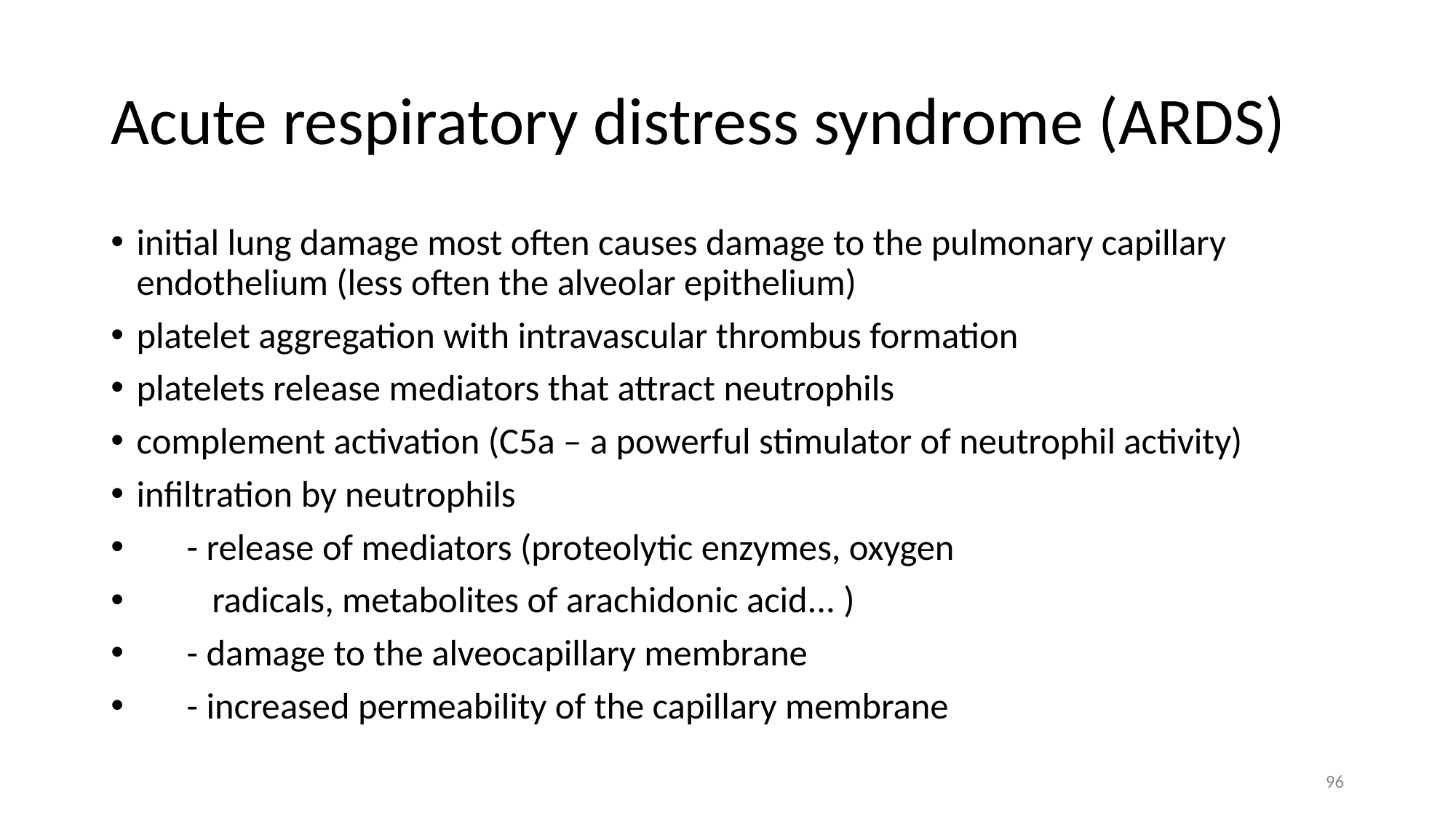

# Acute respiratory distress syndrome (ARDS)
initial lung damage most often causes damage to the pulmonary capillary endothelium (less often the alveolar epithelium)
platelet aggregation with intravascular thrombus formation
platelets release mediators that attract neutrophils
complement activation (C5a – a powerful stimulator of neutrophil activity)
infiltration by neutrophils
      - release of mediators (proteolytic enzymes, oxygen
         radicals, metabolites of arachidonic acid... )
      - damage to the alveocapillary membrane
      - increased permeability of the capillary membrane

96